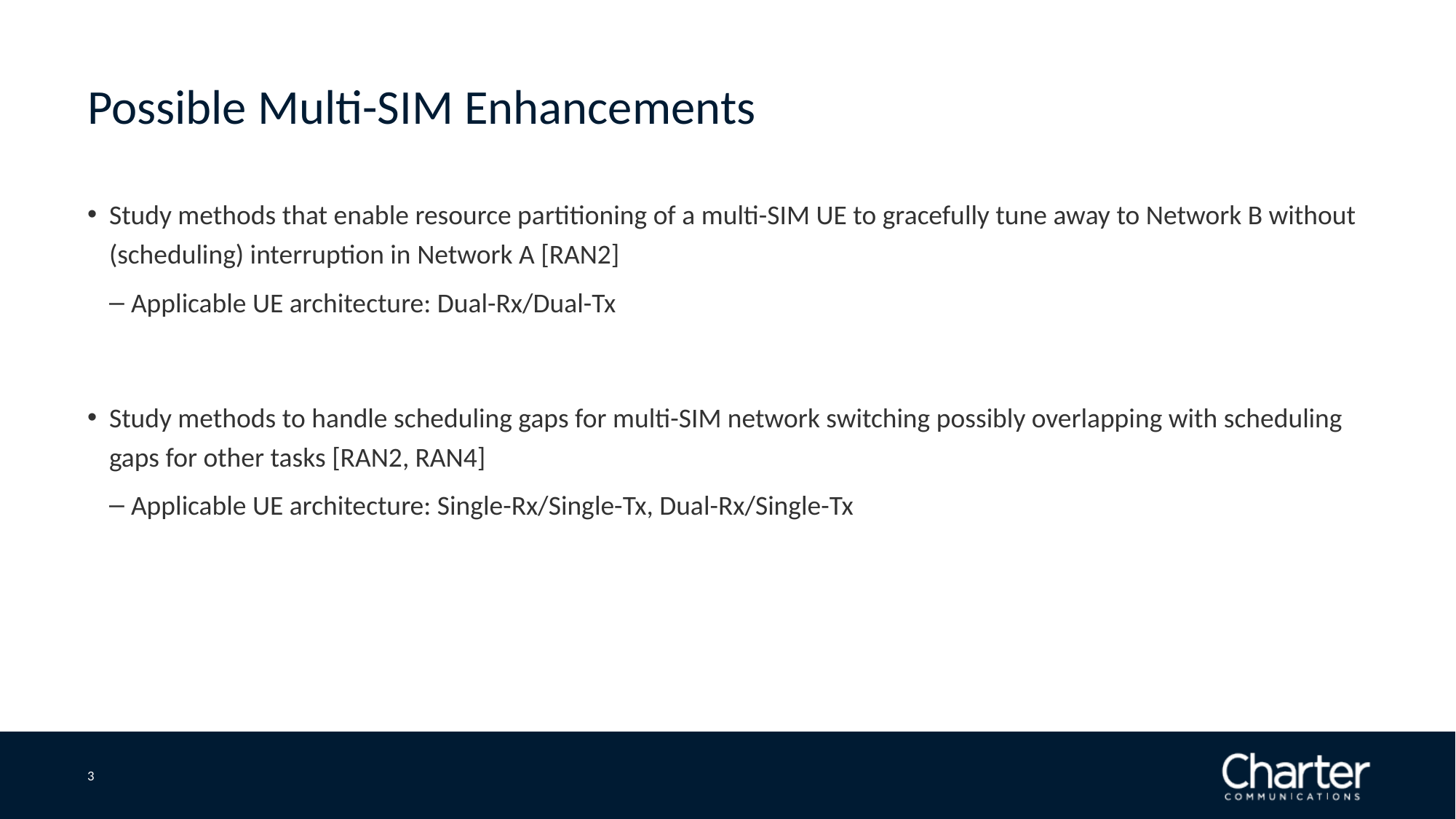

# Possible Multi-SIM Enhancements
Study methods that enable resource partitioning of a multi-SIM UE to gracefully tune away to Network B without (scheduling) interruption in Network A [RAN2]
Applicable UE architecture: Dual-Rx/Dual-Tx

Study methods to handle scheduling gaps for multi-SIM network switching possibly overlapping with scheduling gaps for other tasks [RAN2, RAN4]
Applicable UE architecture: Single-Rx/Single-Tx, Dual-Rx/Single-Tx

3